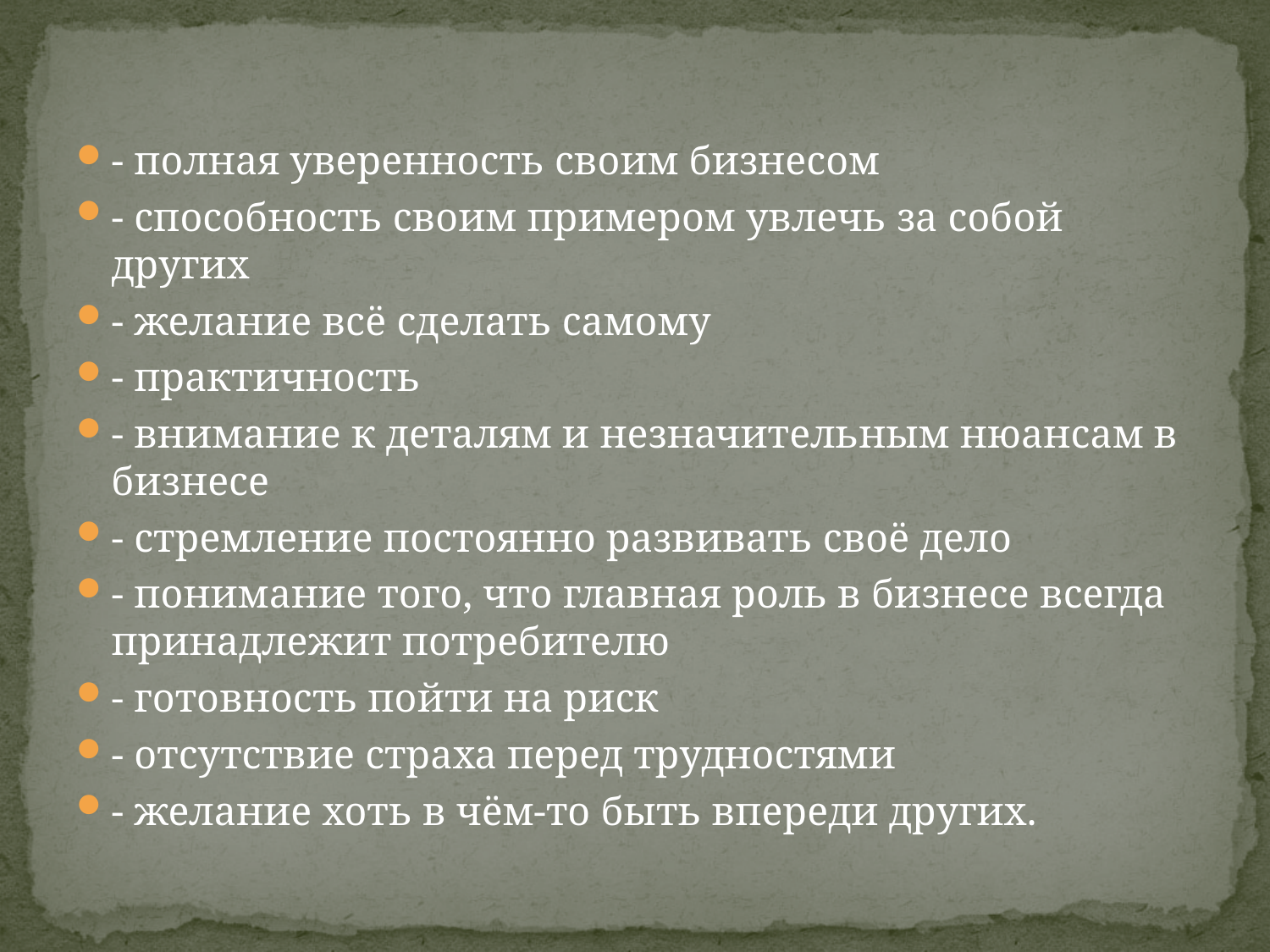

#

- полная уверенность своим бизнесом
- способность своим примером увлечь за собой других
- желание всё сделать самому
- практичность
- внимание к деталям и незначительным нюансам в бизнесе
- стремление постоянно развивать своё дело
- понимание того, что главная роль в бизнесе всегда принадлежит потребителю
- готовность пойти на риск
- отсутствие страха перед трудностями
- желание хоть в чём-то быть впереди других.